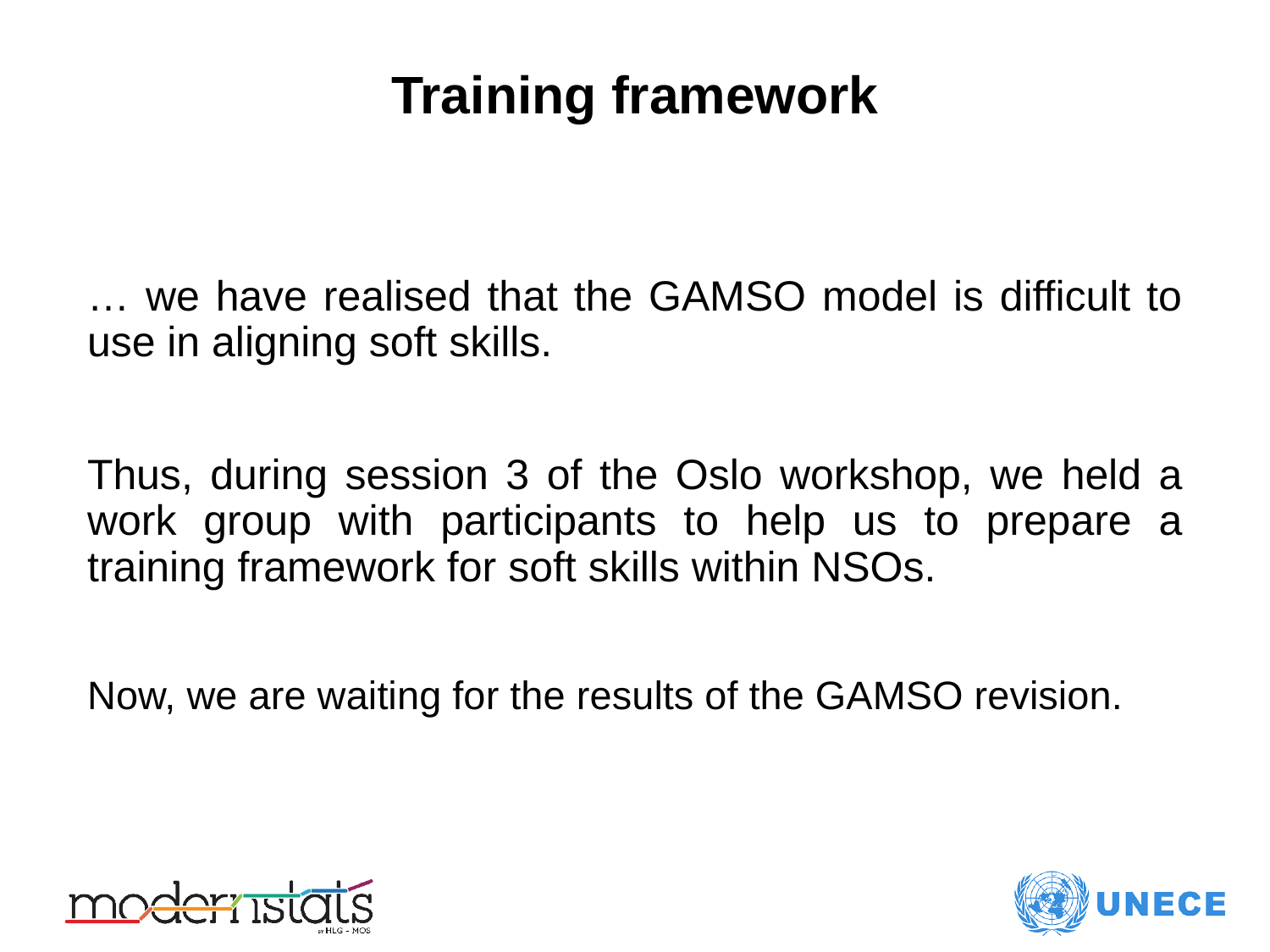

# Training framework
… we have realised that the GAMSO model is difficult to use in aligning soft skills.

Thus, during session 3 of the Oslo workshop, we held a work group with participants to help us to prepare a training framework for soft skills within NSOs.

Now, we are waiting for the results of the GAMSO revision.